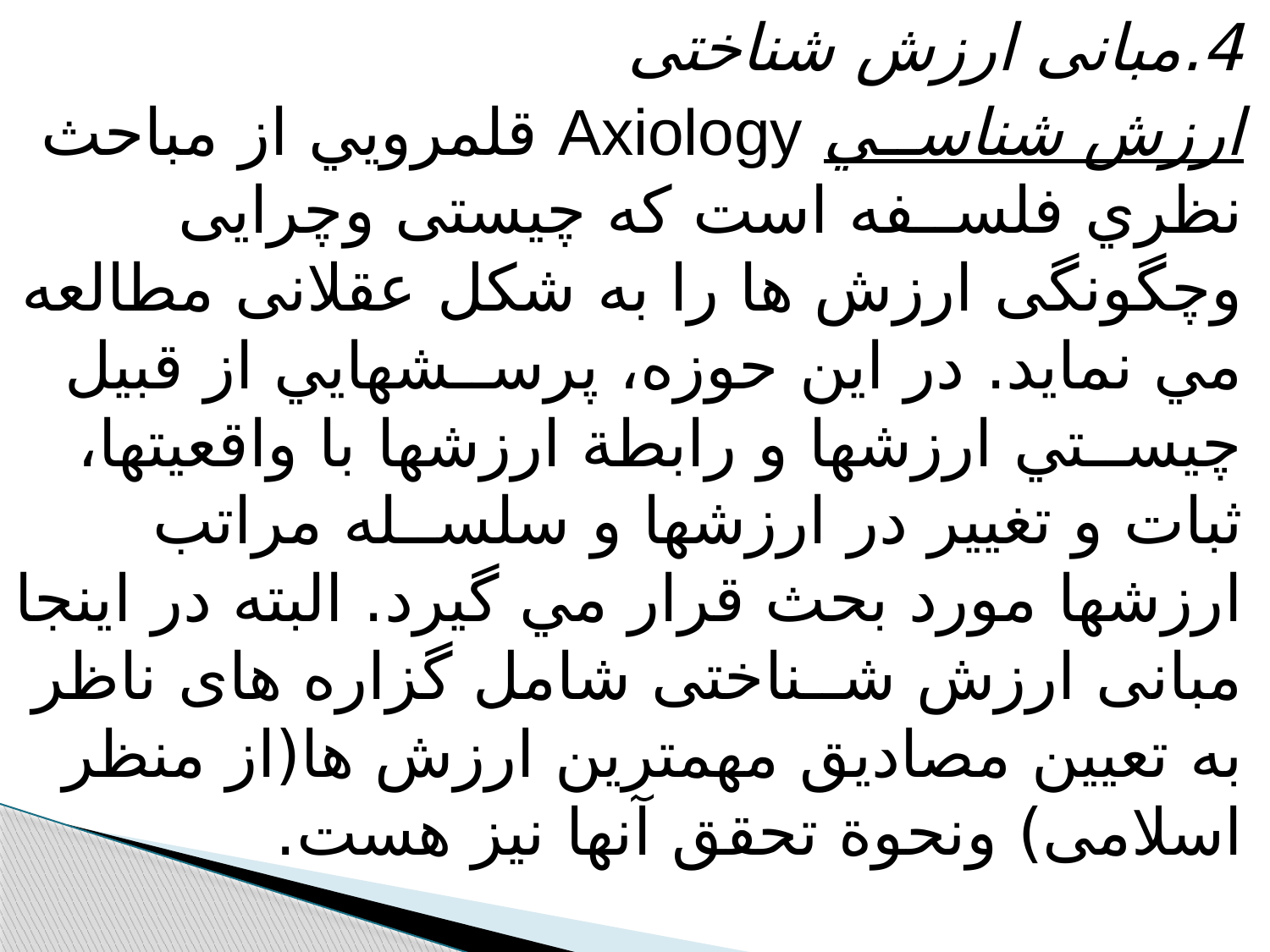

4.مبانی ارزش شناختی
ارزش شناســي Axiology قلمرويي از مباحث نظري فلســفه است كه چيستی وچرايی وچگونگی ارزش ها را به شکل عقلانی مطالعه مي نمايد. در اين حوزه، پرســشهايي از قبيل چيســتي ارزشها و رابطة ارزشها با واقعيتها، ثبات و تغيير در ارزشها و سلســله مراتب ارزشها مورد بحث قرار مي گيرد. البته در اينجا مبانی ارزش شــناختی شامل گزاره های ناظر به تعيين مصاديق مهمترين ارزش ها(از منظر اسلامی) ونحوة تحقق آنها نيز هست.